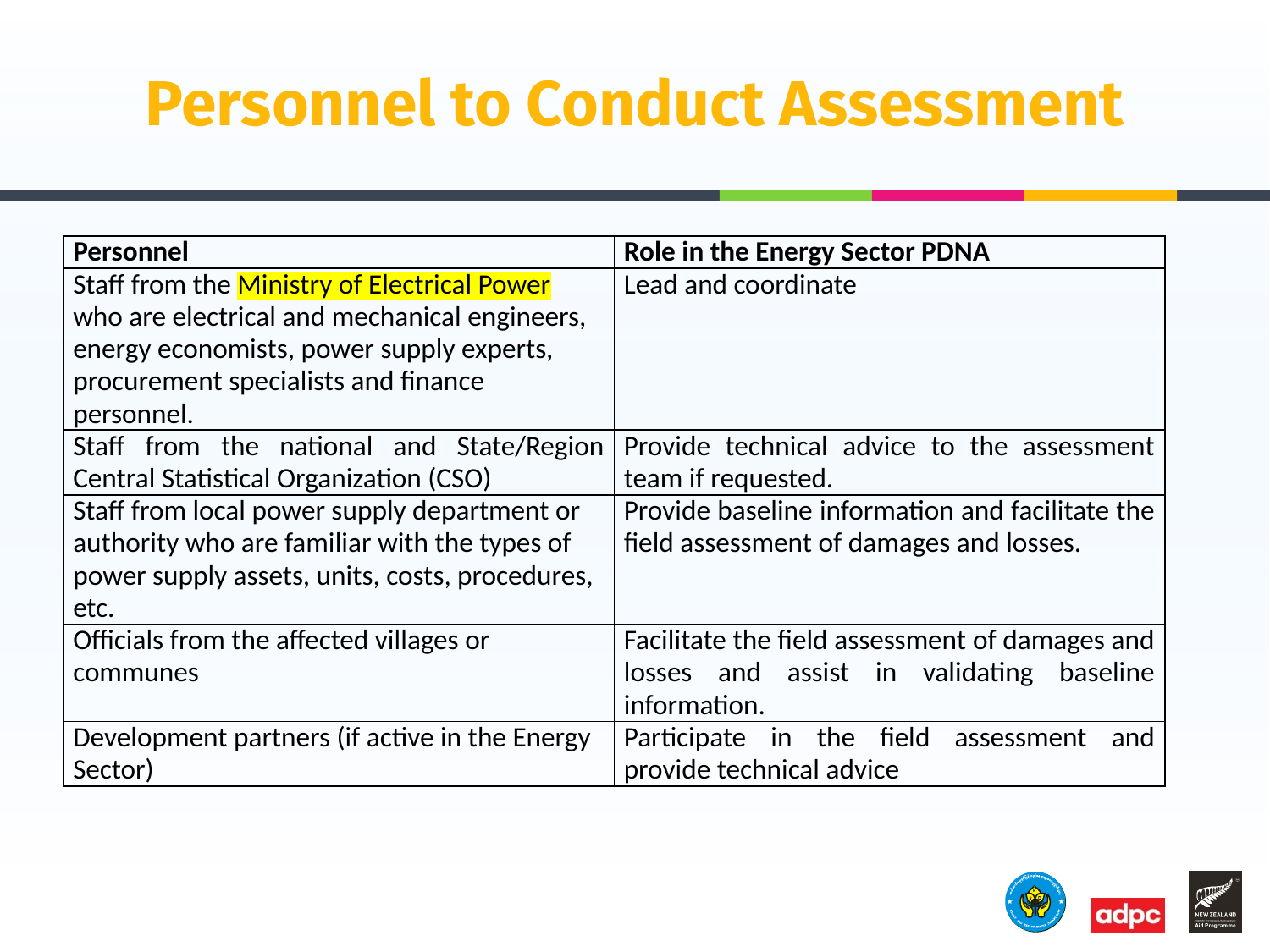

# Personnel to Conduct Assessment
| Personnel | Role in the Energy Sector PDNA |
| --- | --- |
| Staff from the Ministry of Electrical Power who are electrical and mechanical engineers, energy economists, power supply experts, procurement specialists and finance personnel. | Lead and coordinate |
| Staff from the national and State/Region Central Statistical Organization (CSO) | Provide technical advice to the assessment team if requested. |
| Staff from local power supply department or authority who are familiar with the types of power supply assets, units, costs, procedures, etc. | Provide baseline information and facilitate the field assessment of damages and losses. |
| Officials from the affected villages or communes | Facilitate the field assessment of damages and losses and assist in validating baseline information. |
| Development partners (if active in the Energy Sector) | Participate in the field assessment and provide technical advice |